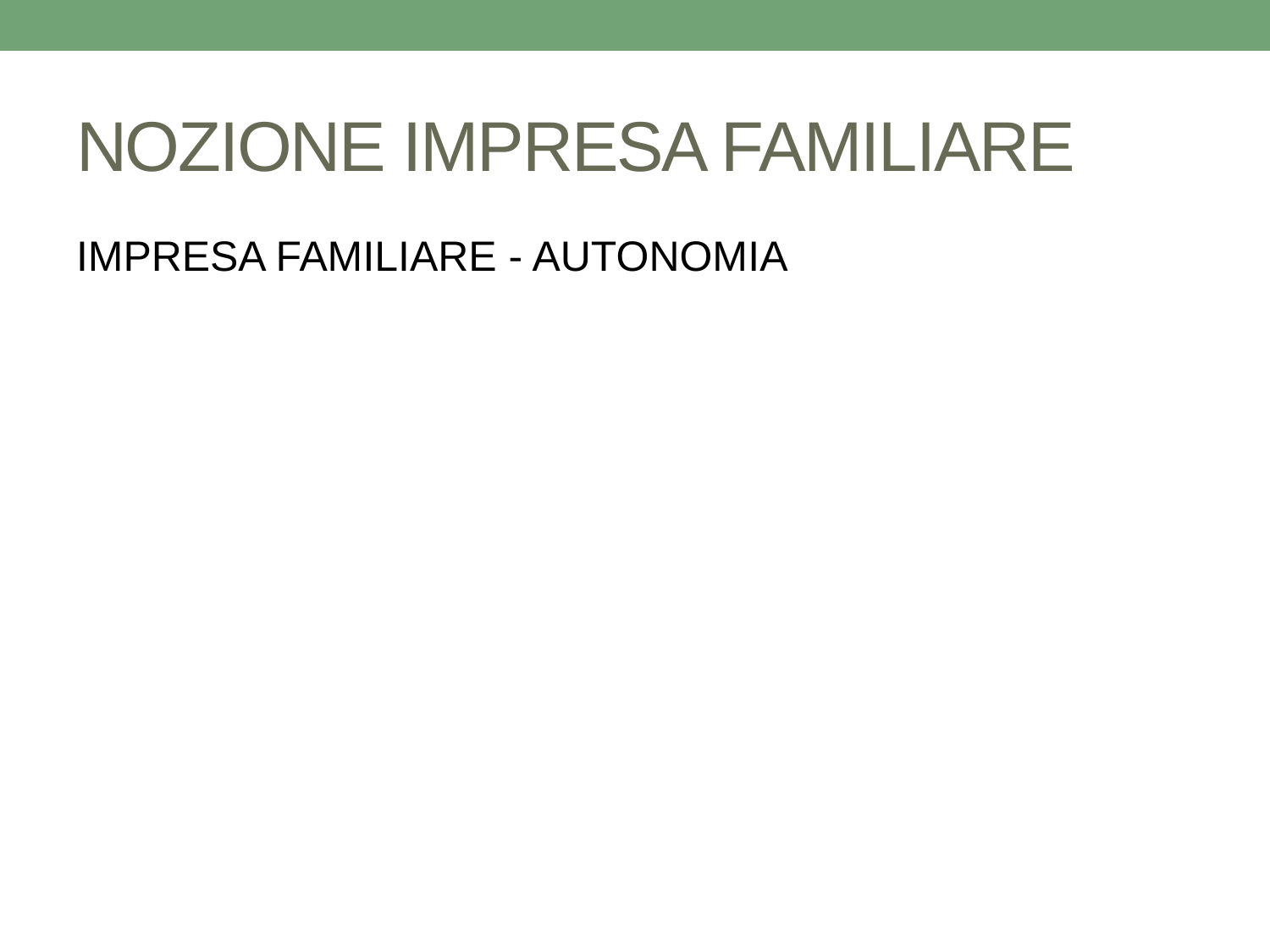

# NOZIONE IMPRESA FAMILIARE
IMPRESA FAMILIARE - AUTONOMIA